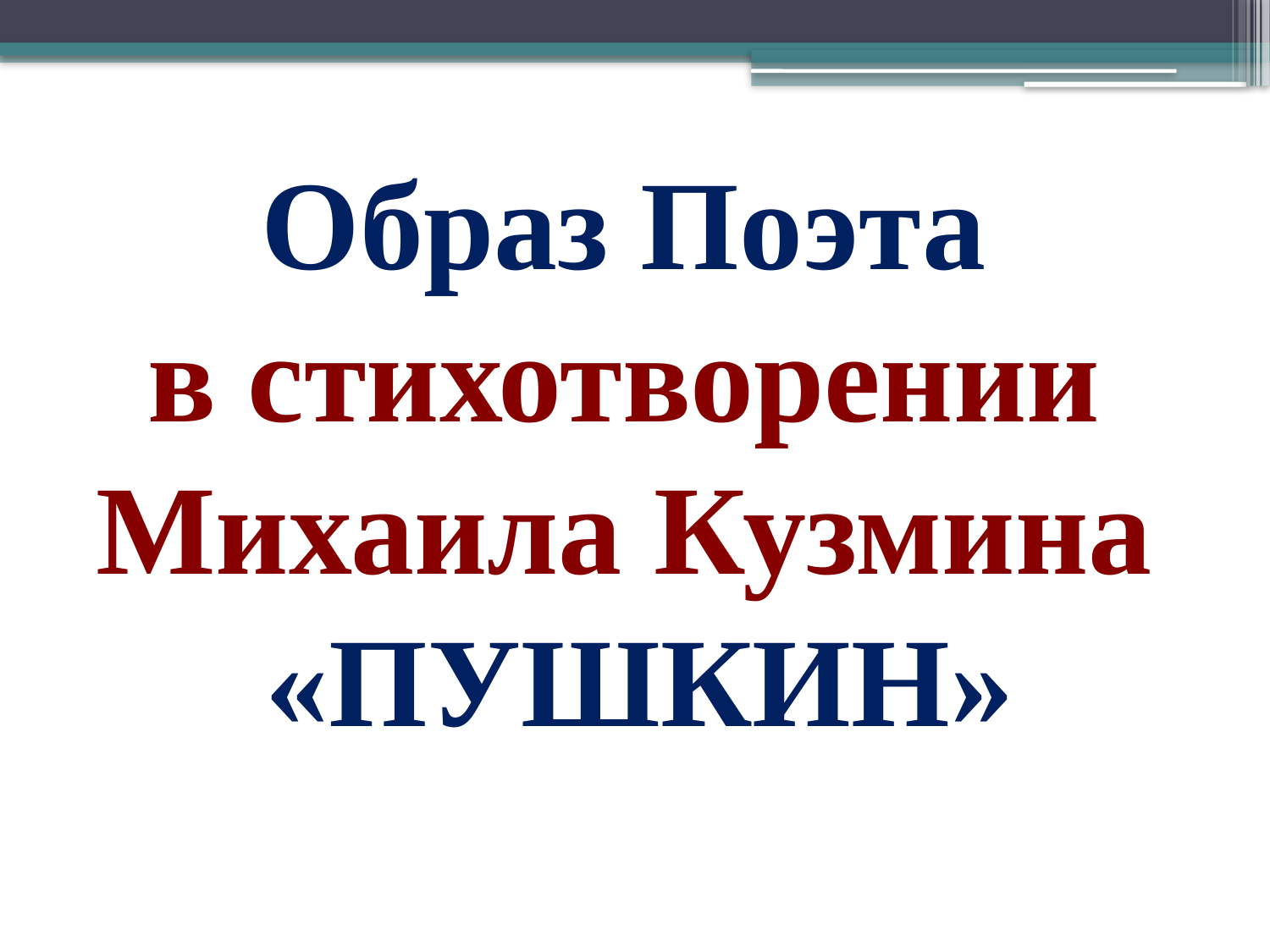

Образ Поэта
в стихотворении
Михаила Кузмина
«ПУШКИН»